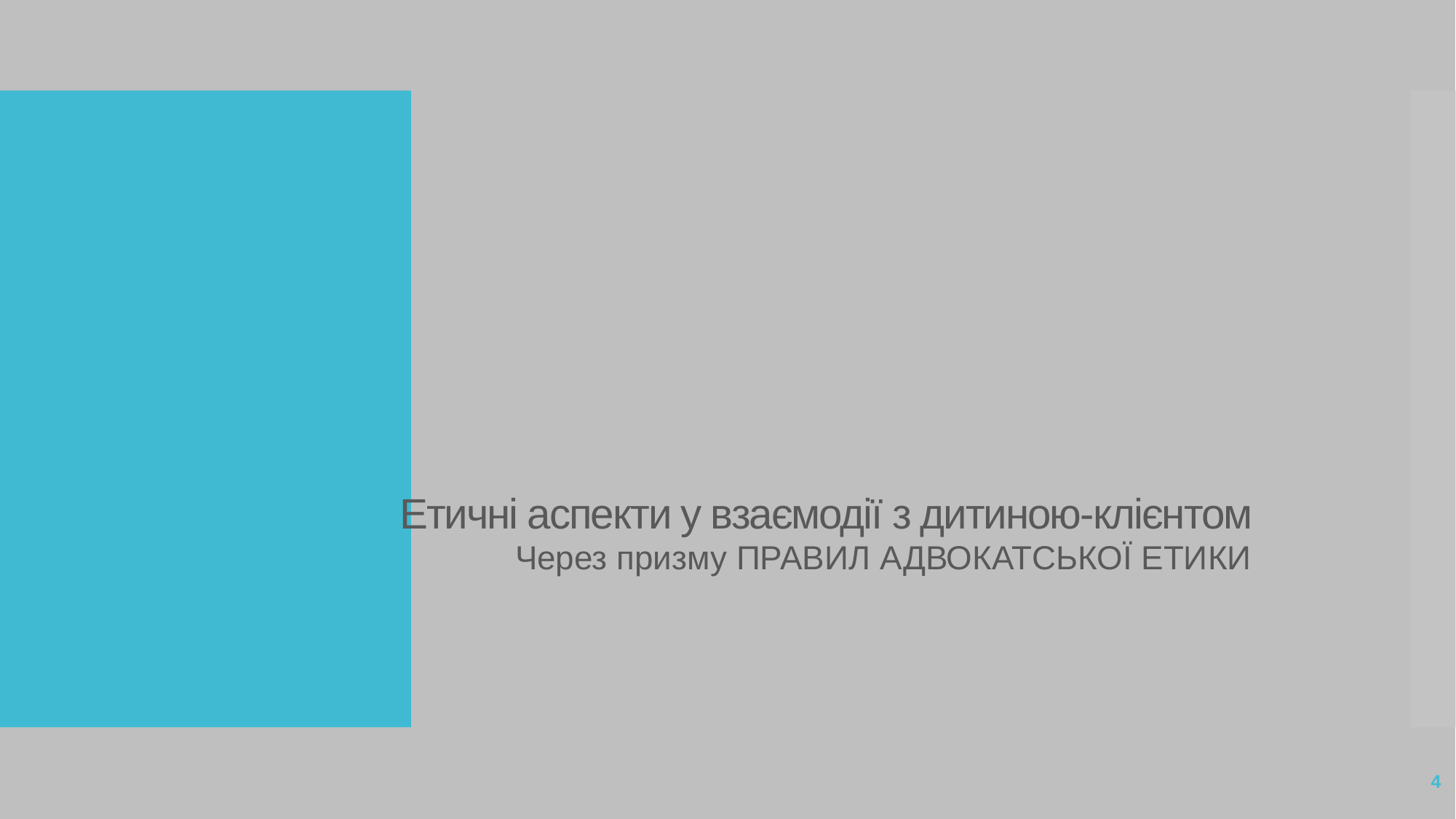

# Етичні аспекти у взаємодії з дитиною-клієнтом

Через призму ПРАВИЛ АДВОКАТСЬКОЇ ЕТИКИ
4